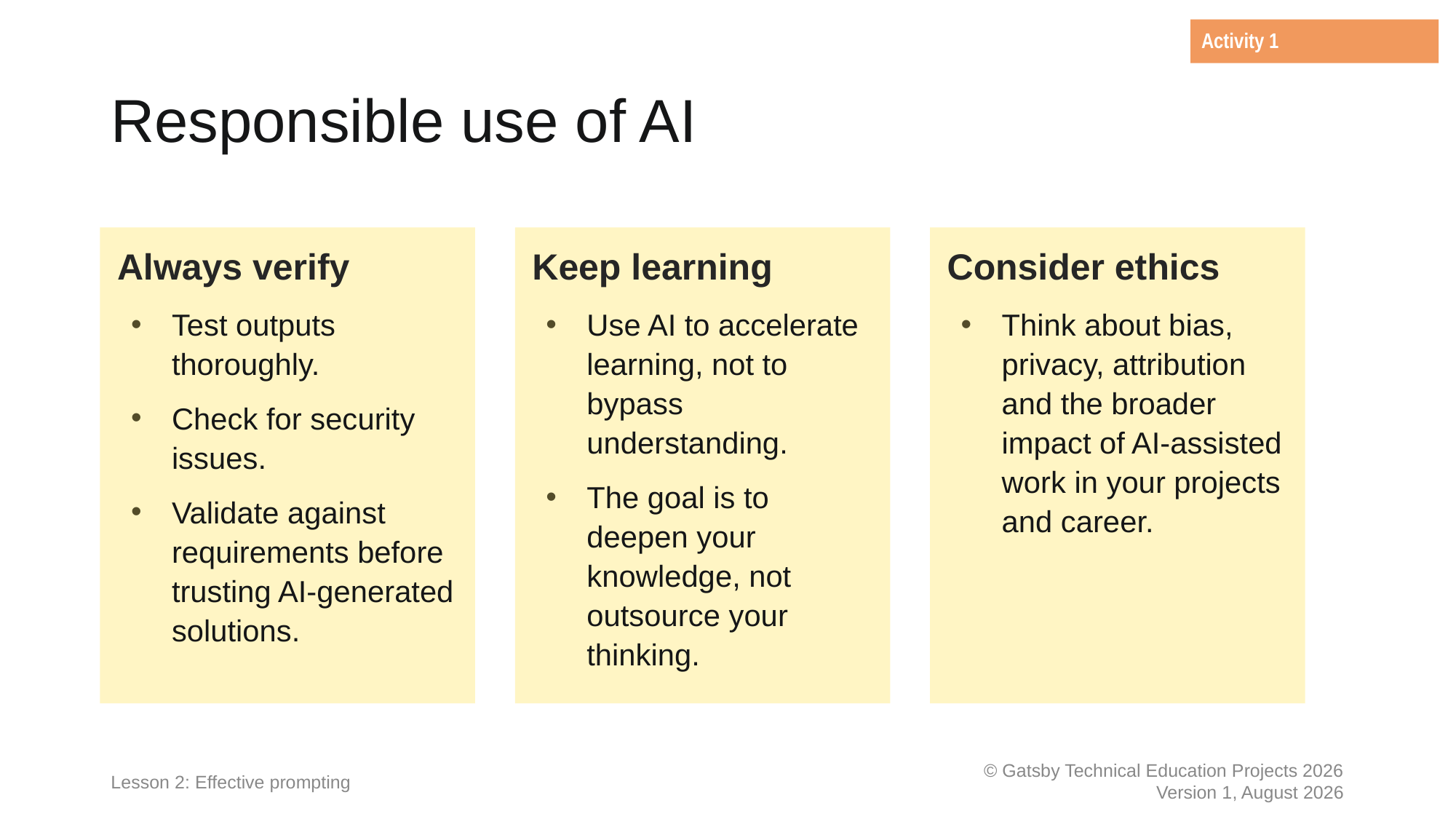

Activity 1
# Responsible use of AI
Always verify
Test outputs thoroughly.
Check for security issues.
Validate against requirements before trusting AI-generated solutions.
Keep learning
Use AI to accelerate learning, not to bypass understanding.
The goal is to deepen your knowledge, not outsource your thinking.

Consider ethics
Think about bias, privacy, attribution and the broader impact of AI-assisted work in your projects and career.
Lesson 2: Effective prompting